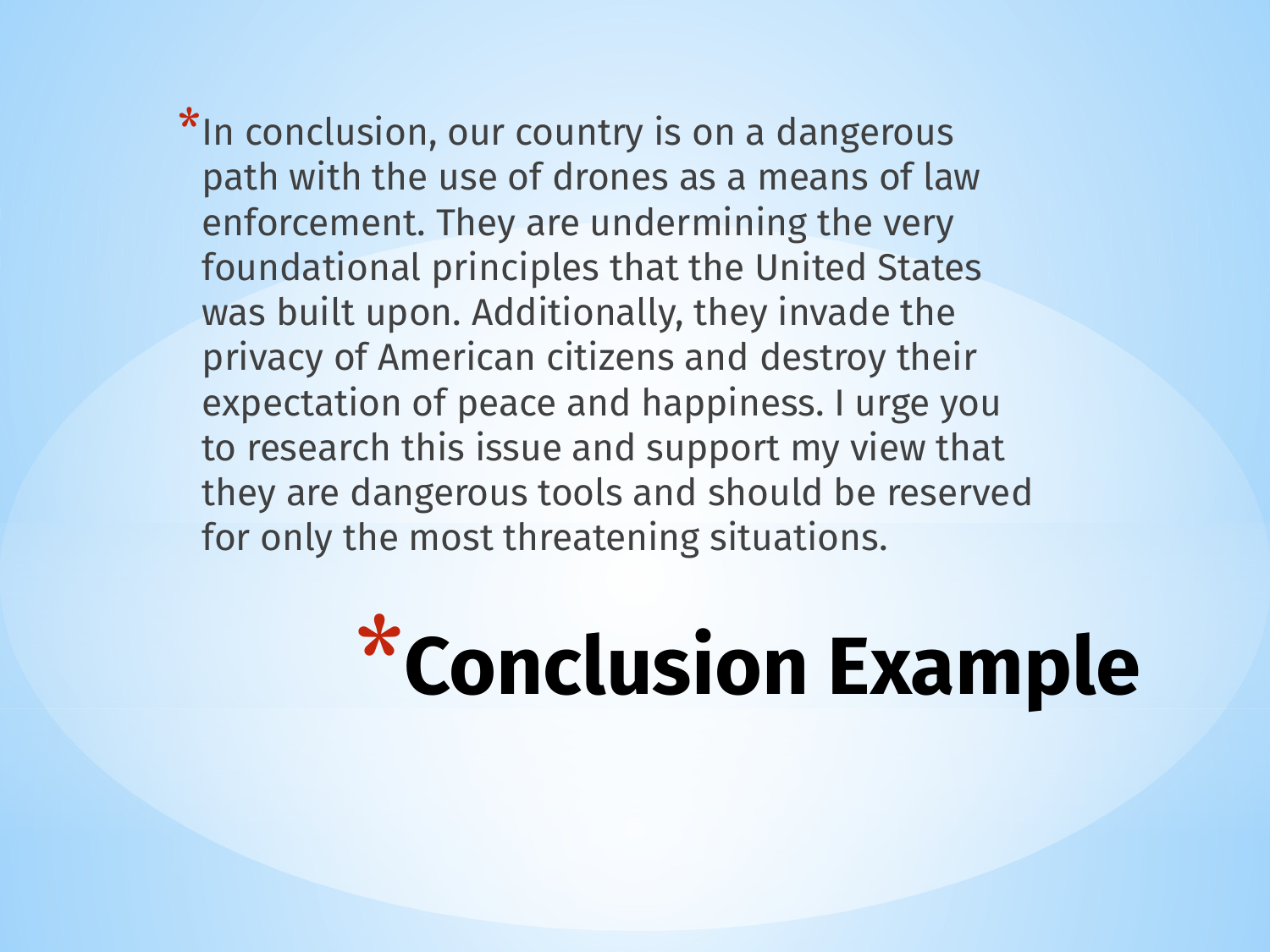

In conclusion, our country is on a dangerous path with the use of drones as a means of law enforcement. They are undermining the very foundational principles that the United States was built upon. Additionally, they invade the privacy of American citizens and destroy their expectation of peace and happiness. I urge you to research this issue and support my view that they are dangerous tools and should be reserved for only the most threatening situations.
# Conclusion Example